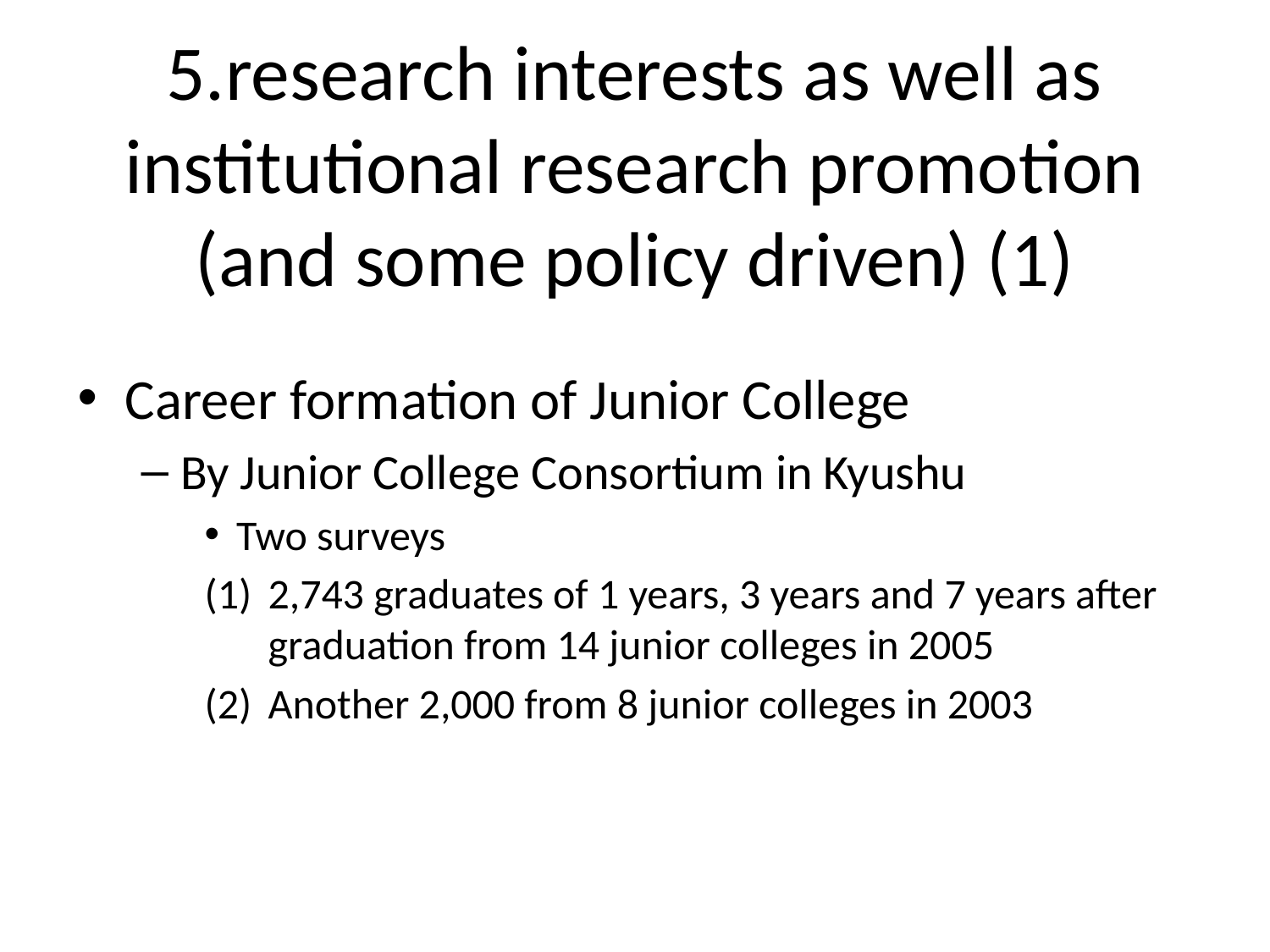

# 5.research interests as well as institutional research promotion (and some policy driven) (1)
Career formation of Junior College
By Junior College Consortium in Kyushu
Two surveys
2,743 graduates of 1 years, 3 years and 7 years after graduation from 14 junior colleges in 2005
Another 2,000 from 8 junior colleges in 2003